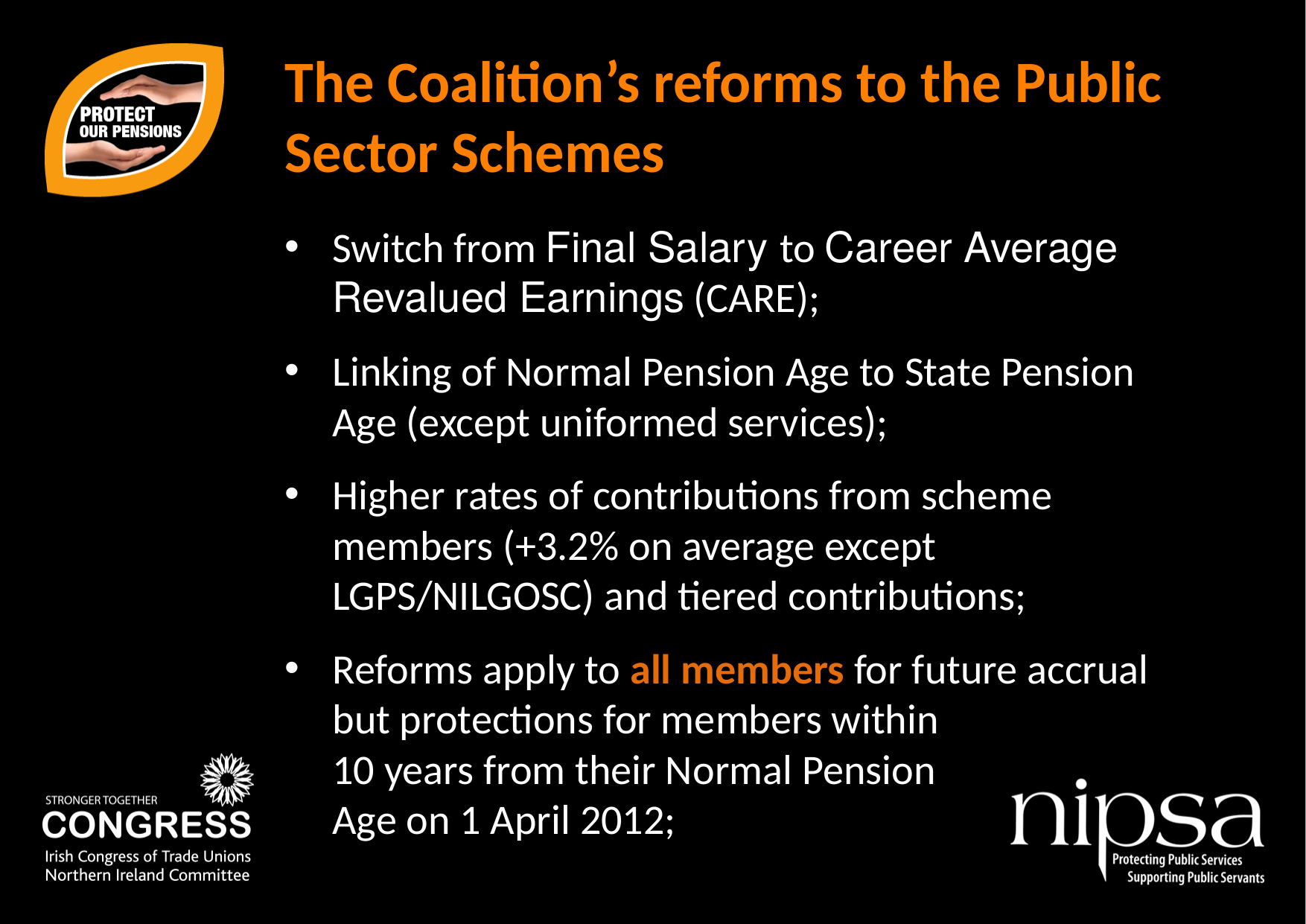

The Coalition’s reforms to the Public Sector Schemes
Switch from Final Salary to Career Average Revalued Earnings (CARE);
Linking of Normal Pension Age to State Pension Age (except uniformed services);
Higher rates of contributions from scheme members (+3.2% on average except LGPS/NILGOSC) and tiered contributions;
Reforms apply to all members for future accrual but protections for members within
10 years from their Normal Pension
Age on 1 April 2012;